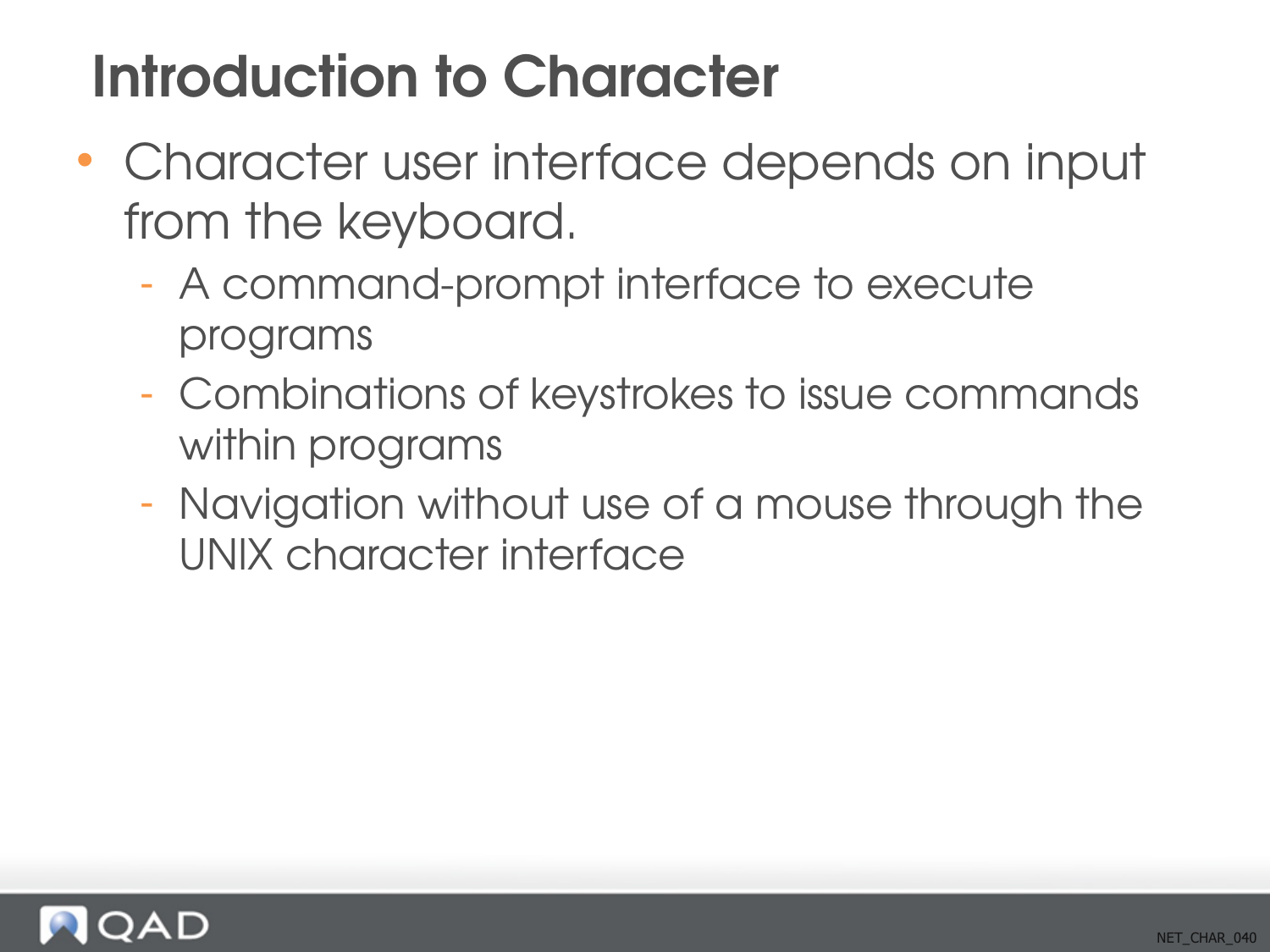

# Introduction to Character
Character user interface depends on input from the keyboard.
A command-prompt interface to execute programs
Combinations of keystrokes to issue commands within programs
Navigation without use of a mouse through the UNIX character interface

NET_CHAR_040